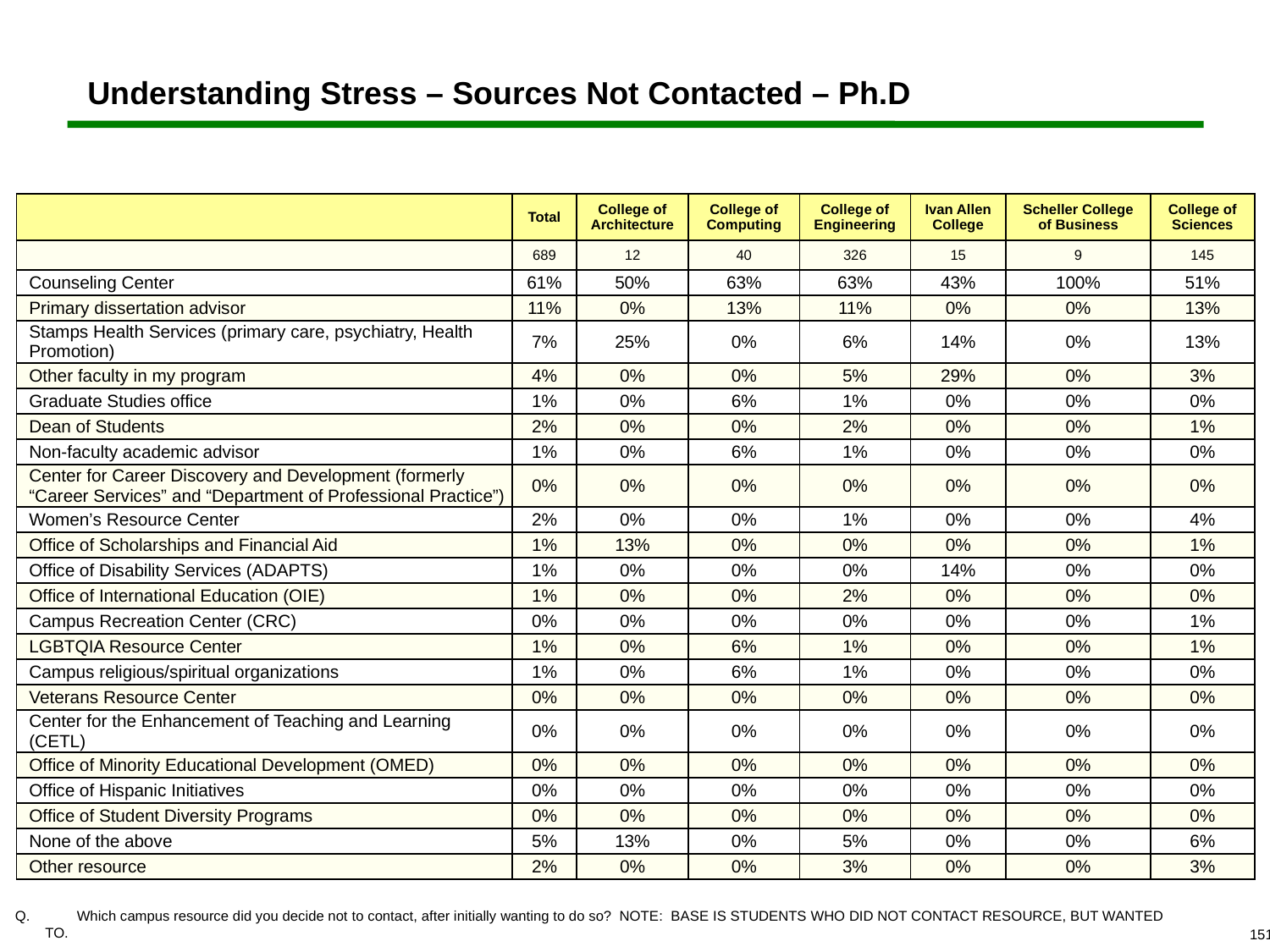

# Understanding Stress – Sources Not Contacted – Ph.D
|  | Total | College of Architecture | College of Computing | College of Engineering | Ivan Allen College | Scheller College of Business | College of Sciences |
| --- | --- | --- | --- | --- | --- | --- | --- |
|  | 689 | 12 | 40 | 326 | 15 | 9 | 145 |
| Counseling Center | 61% | 50% | 63% | 63% | 43% | 100% | 51% |
| Primary dissertation advisor | 11% | 0% | 13% | 11% | 0% | 0% | 13% |
| Stamps Health Services (primary care, psychiatry, Health Promotion) | 7% | 25% | 0% | 6% | 14% | 0% | 13% |
| Other faculty in my program | 4% | 0% | 0% | 5% | 29% | 0% | 3% |
| Graduate Studies office | 1% | 0% | 6% | 1% | 0% | 0% | 0% |
| Dean of Students | 2% | 0% | 0% | 2% | 0% | 0% | 1% |
| Non-faculty academic advisor | 1% | 0% | 6% | 1% | 0% | 0% | 0% |
| Center for Career Discovery and Development (formerly “Career Services” and “Department of Professional Practice”) | 0% | 0% | 0% | 0% | 0% | 0% | 0% |
| Women’s Resource Center | 2% | 0% | 0% | 1% | 0% | 0% | 4% |
| Office of Scholarships and Financial Aid | 1% | 13% | 0% | 0% | 0% | 0% | 1% |
| Office of Disability Services (ADAPTS) | 1% | 0% | 0% | 0% | 14% | 0% | 0% |
| Office of International Education (OIE) | 1% | 0% | 0% | 2% | 0% | 0% | 0% |
| Campus Recreation Center (CRC) | 0% | 0% | 0% | 0% | 0% | 0% | 1% |
| LGBTQIA Resource Center | 1% | 0% | 6% | 1% | 0% | 0% | 1% |
| Campus religious/spiritual organizations | 1% | 0% | 6% | 1% | 0% | 0% | 0% |
| Veterans Resource Center | 0% | 0% | 0% | 0% | 0% | 0% | 0% |
| Center for the Enhancement of Teaching and Learning (CETL) | 0% | 0% | 0% | 0% | 0% | 0% | 0% |
| Office of Minority Educational Development (OMED) | 0% | 0% | 0% | 0% | 0% | 0% | 0% |
| Office of Hispanic Initiatives | 0% | 0% | 0% | 0% | 0% | 0% | 0% |
| Office of Student Diversity Programs | 0% | 0% | 0% | 0% | 0% | 0% | 0% |
| None of the above | 5% | 13% | 0% | 5% | 0% | 0% | 6% |
| Other resource | 2% | 0% | 0% | 3% | 0% | 0% | 3% |
 	Which campus resource did you decide not to contact, after initially wanting to do so?  NOTE:  BASE IS STUDENTS WHO DID NOT CONTACT RESOURCE, BUT WANTED TO.